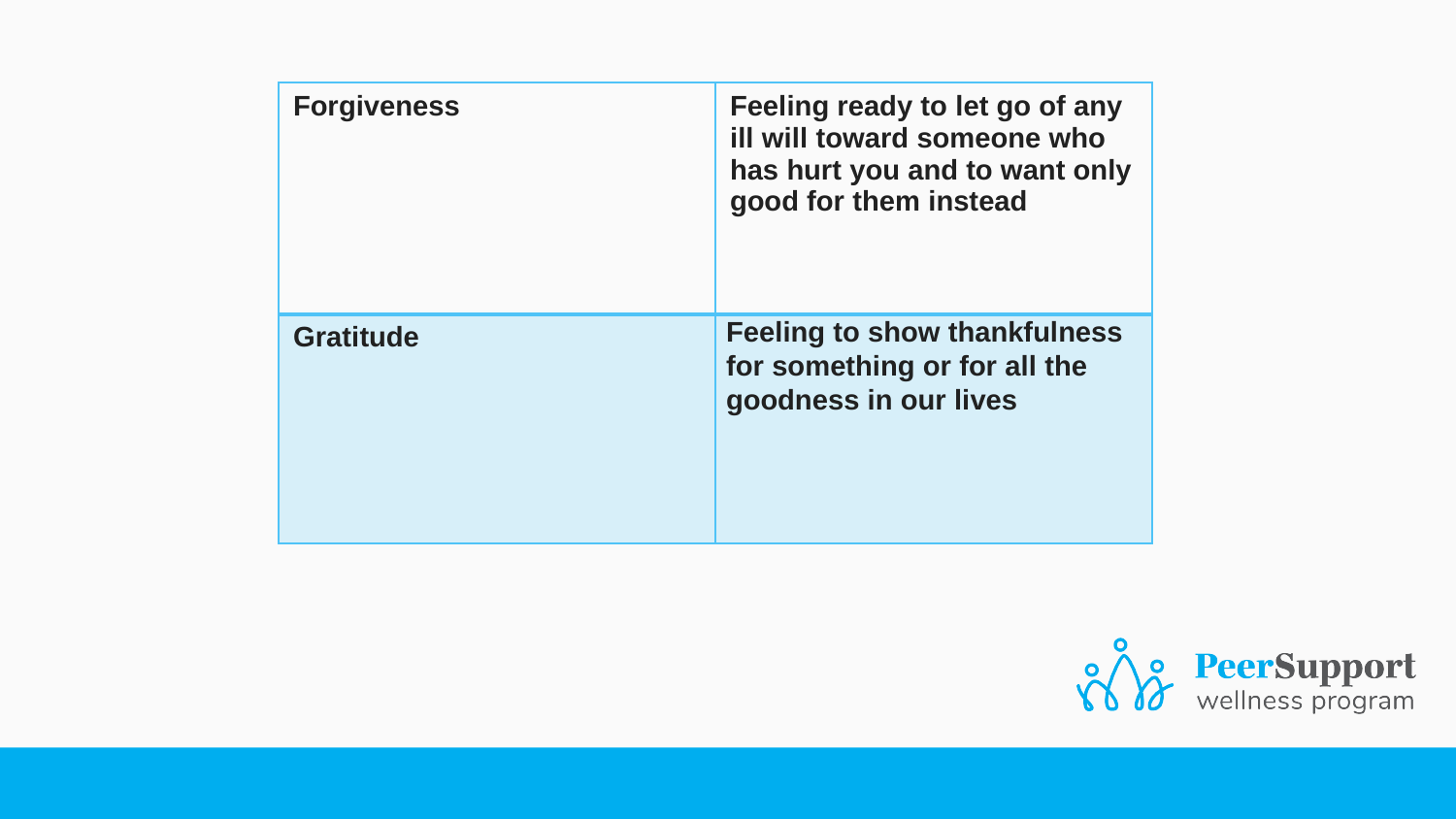

| Forgiveness | Feeling ready to let go of any ill will toward someone who has hurt you and to want only good for them instead |
| --- | --- |
| Gratitude | Feeling to show thankfulness for something or for all the goodness in our lives |